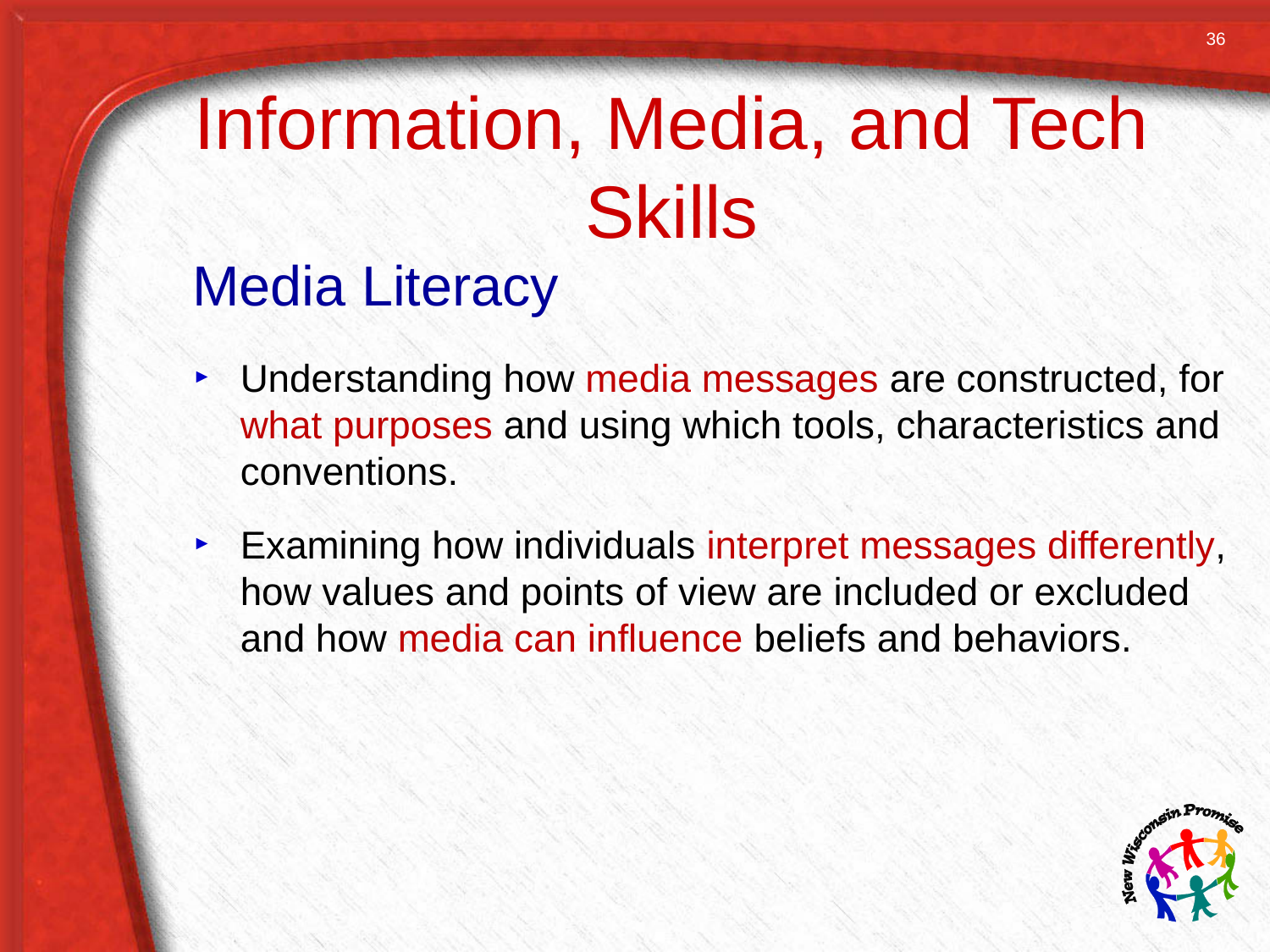

36
# Information, Media, and Tech Skills
Media Literacy
Understanding how media messages are constructed, for what purposes and using which tools, characteristics and conventions.
Examining how individuals interpret messages differently, how values and points of view are included or excluded and how media can influence beliefs and behaviors.